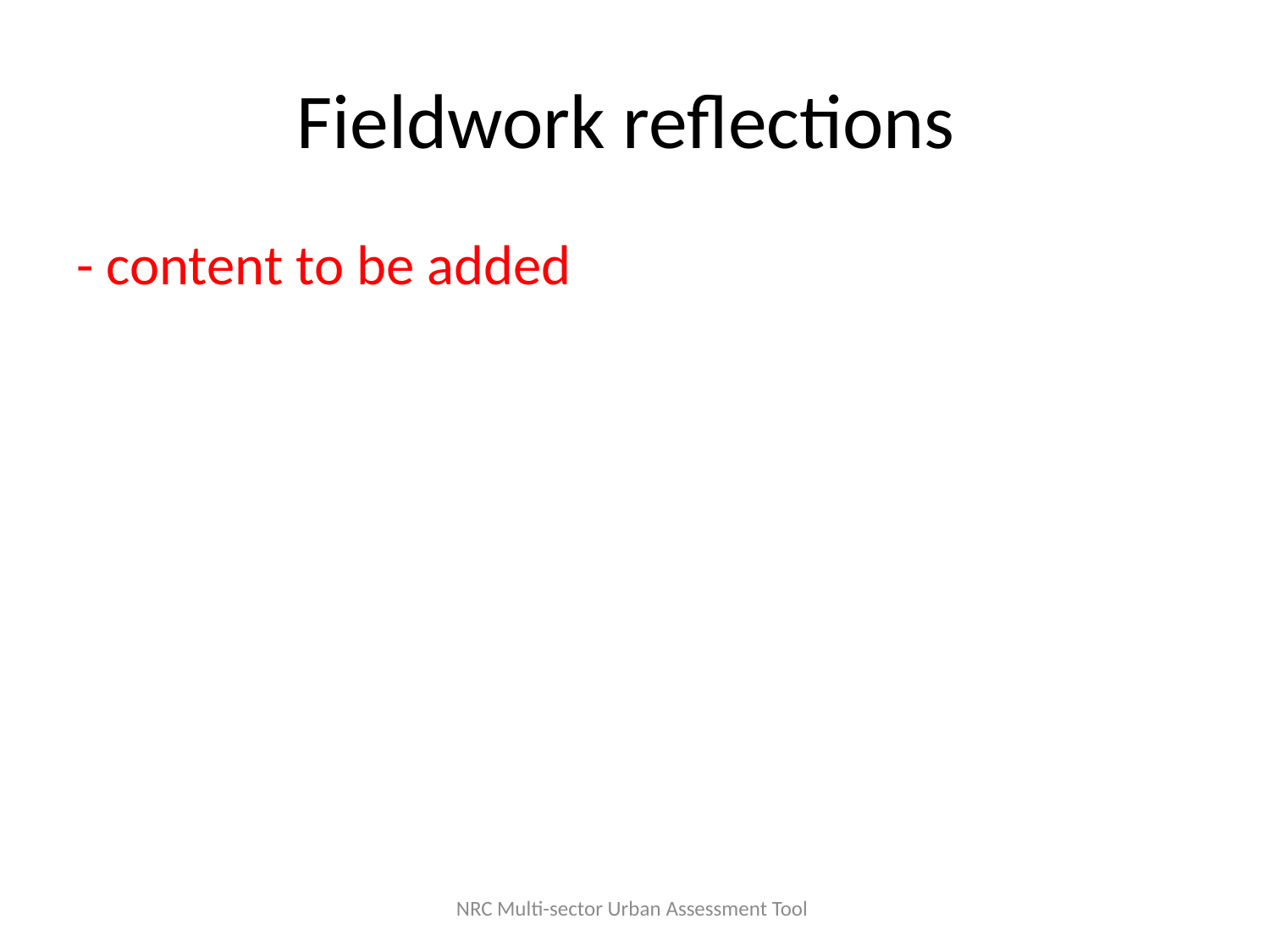

# Fieldwork reflections
- content to be added
NRC Multi-sector Urban Assessment Tool